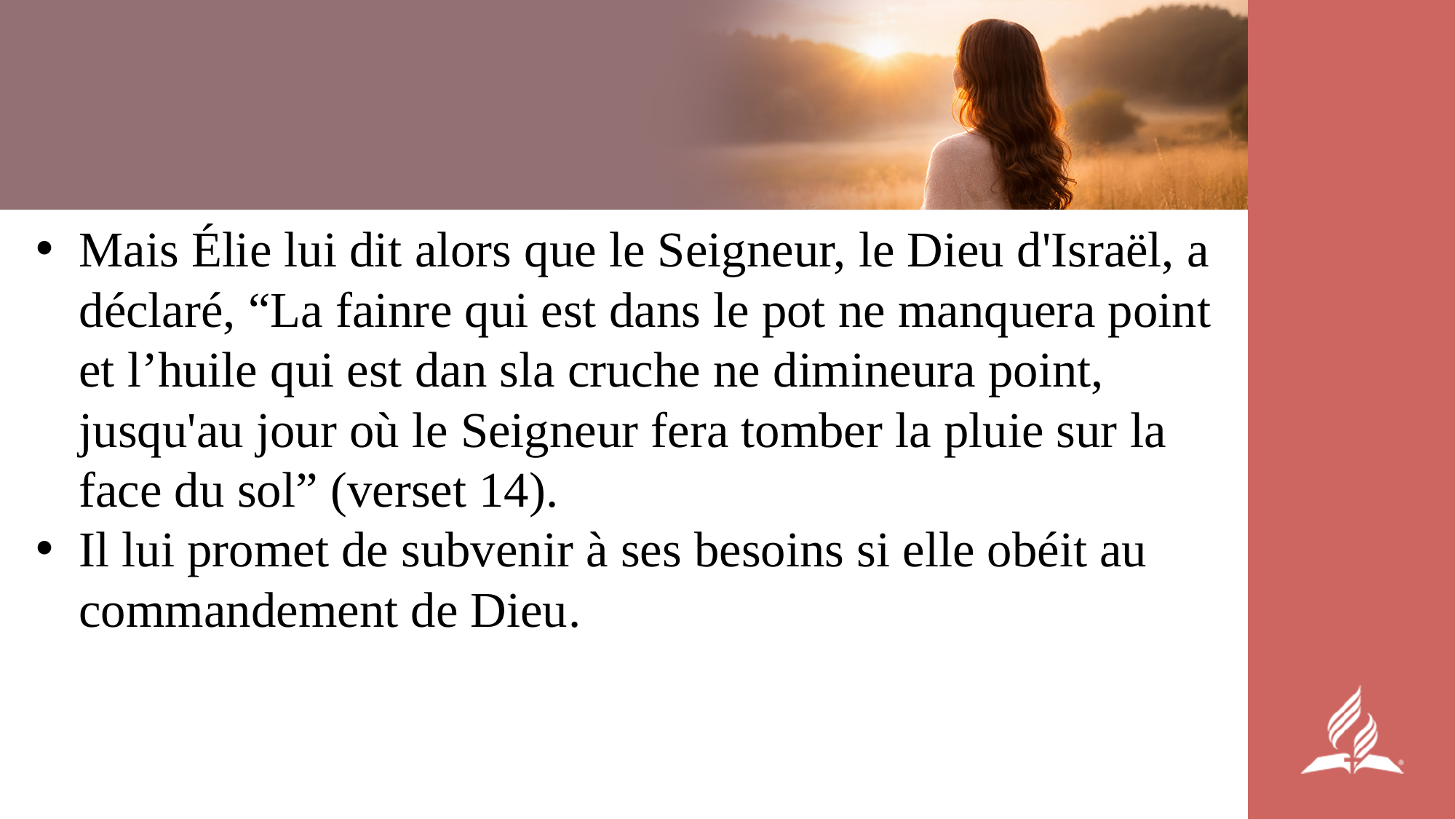

Mais Élie lui dit alors que le Seigneur, le Dieu d'Israël, a déclaré, “La fainre qui est dans le pot ne manquera point et l’huile qui est dan sla cruche ne dimineura point, jusqu'au jour où le Seigneur fera tomber la pluie sur la face du sol” (verset 14).
Il lui promet de subvenir à ses besoins si elle obéit au commandement de Dieu.